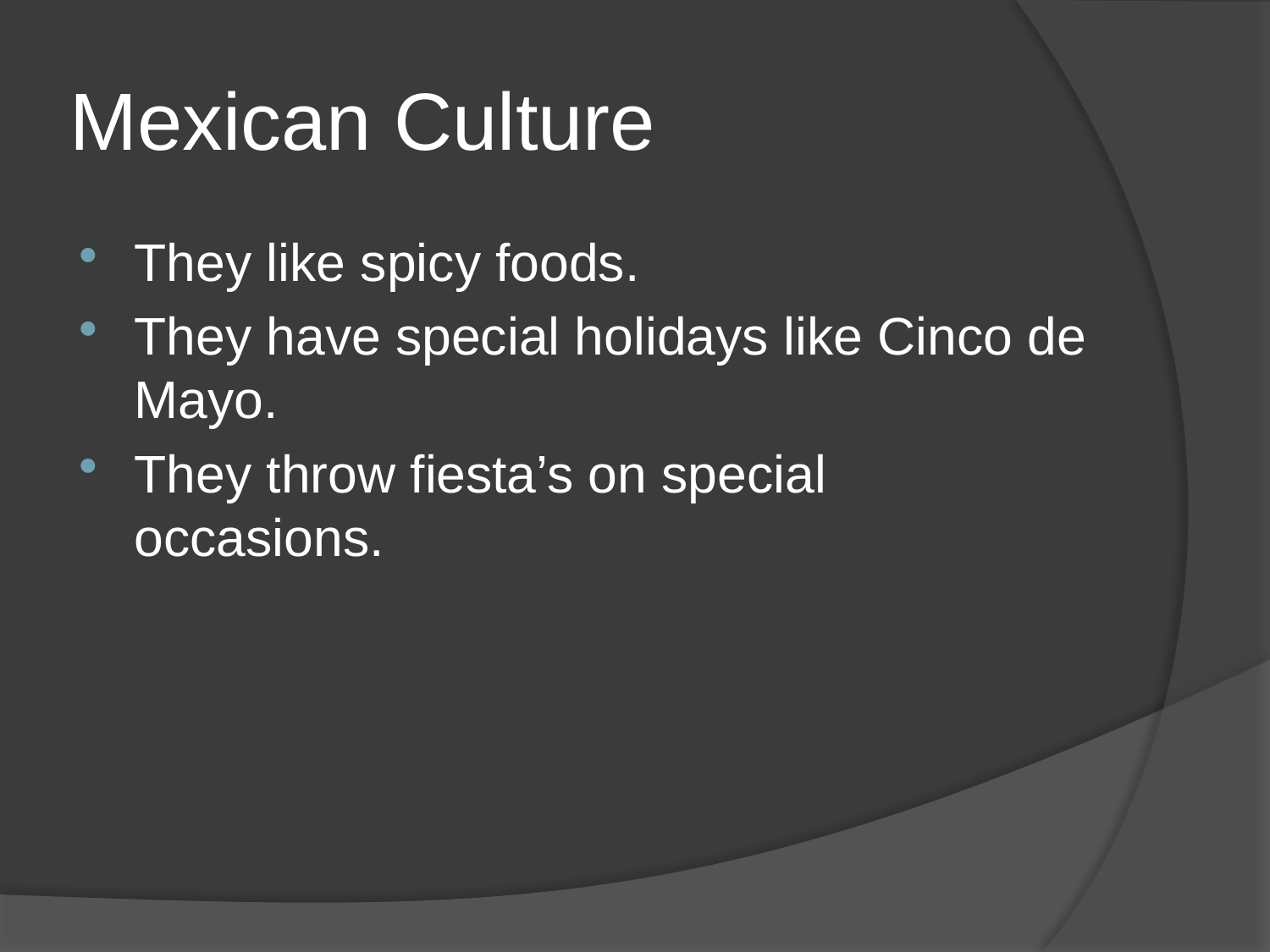

# Mexican Culture
They like spicy foods.
They have special holidays like Cinco de Mayo.
They throw fiesta’s on special occasions.